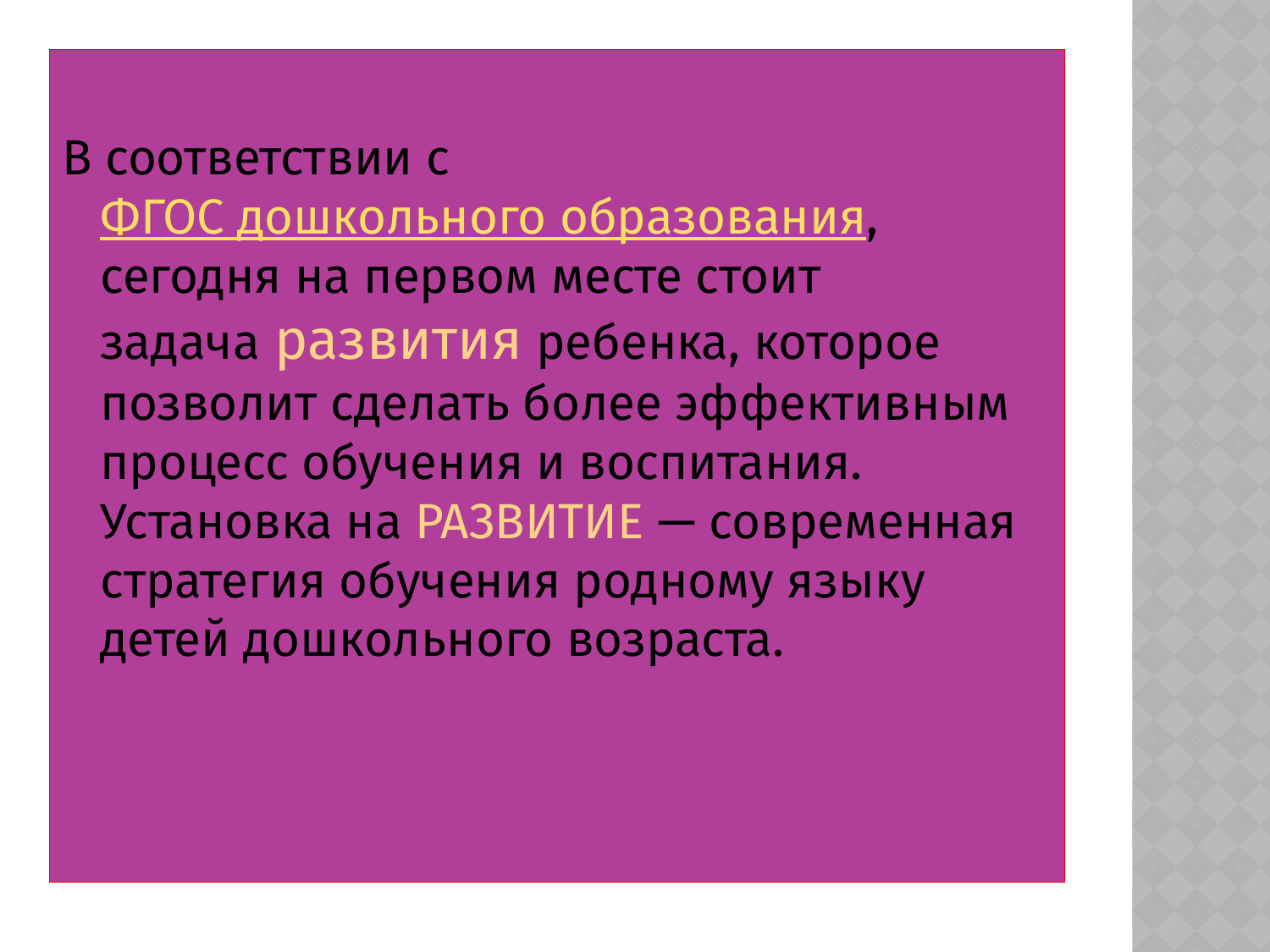

В соответствии с ФГОС дошкольного образования, сегодня на первом месте стоит задача развития ребенка, которое позволит сделать более эффективным процесс обучения и воспитания.
Установка на РАЗВИТИЕ — современная стратегия обучения родному языку детей дошкольного возраста.

#